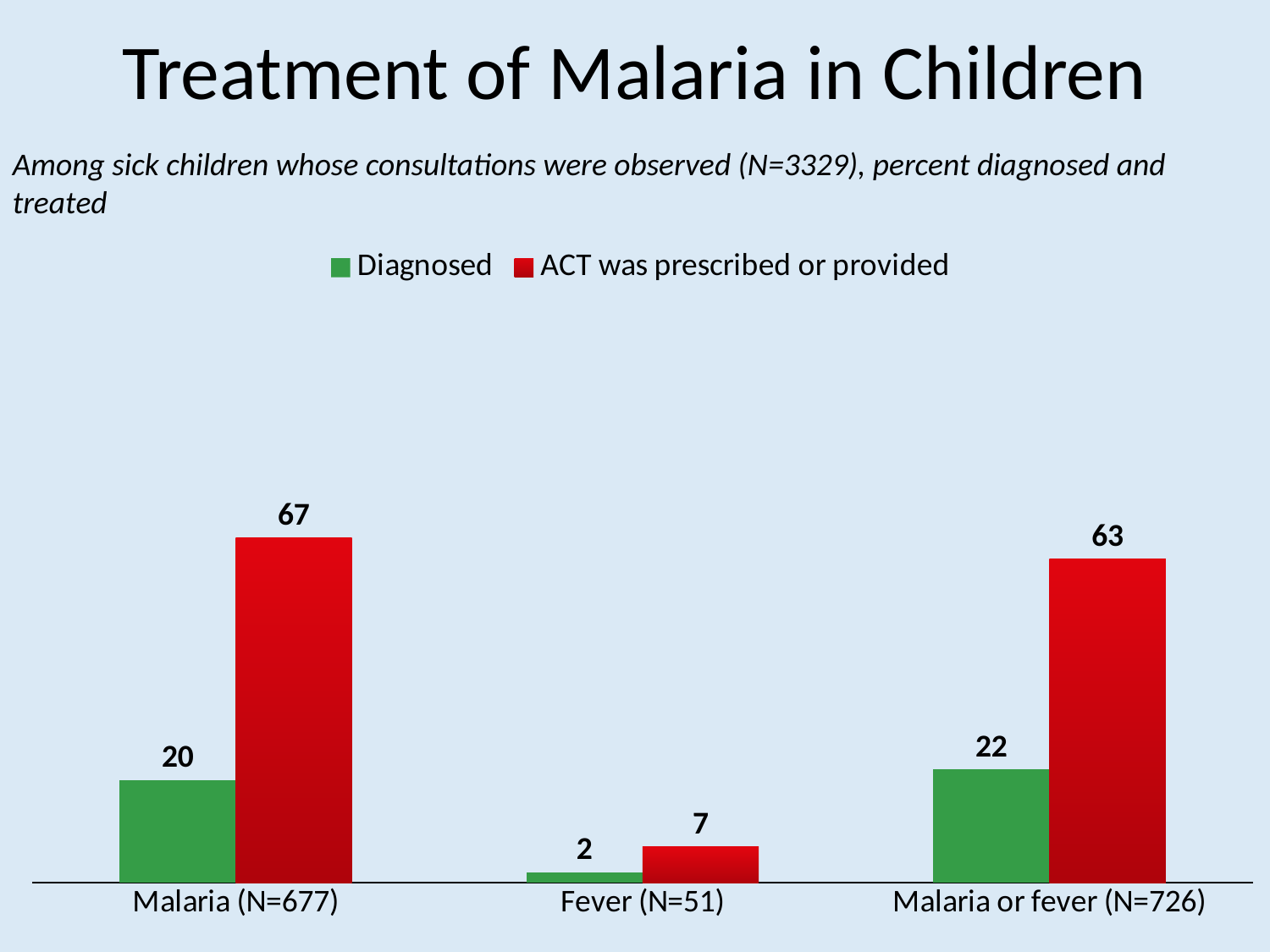

Treatment of Malaria in Children
Among sick children whose consultations were observed (N=3329), percent diagnosed and treated

### Chart

| Category | Diagnosed | ACT was prescribed or provided |
|---|---|---|
| Malaria (N=677) | 20.0 | 67.0 |
| Fever (N=51) | 2.0 | 7.0 |
| Malaria or fever (N=726) | 22.0 | 63.0 |